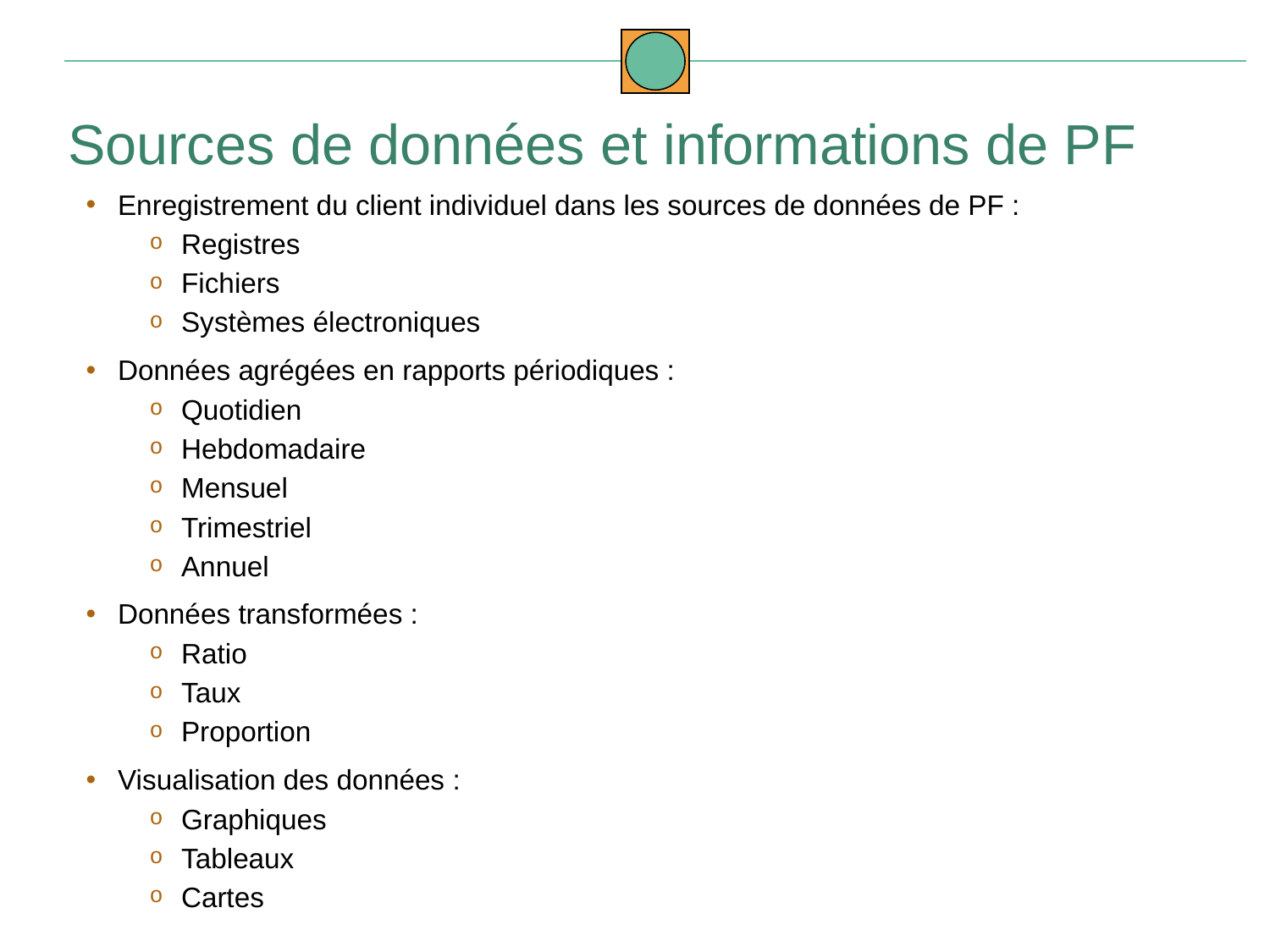

Sources de données et informations de PF
Enregistrement du client individuel dans les sources de données de PF :
Registres
Fichiers
Systèmes électroniques
Données agrégées en rapports périodiques :
Quotidien
Hebdomadaire
Mensuel
Trimestriel
Annuel
Données transformées :
Ratio
Taux
Proportion
Visualisation des données :
Graphiques
Tableaux
Cartes